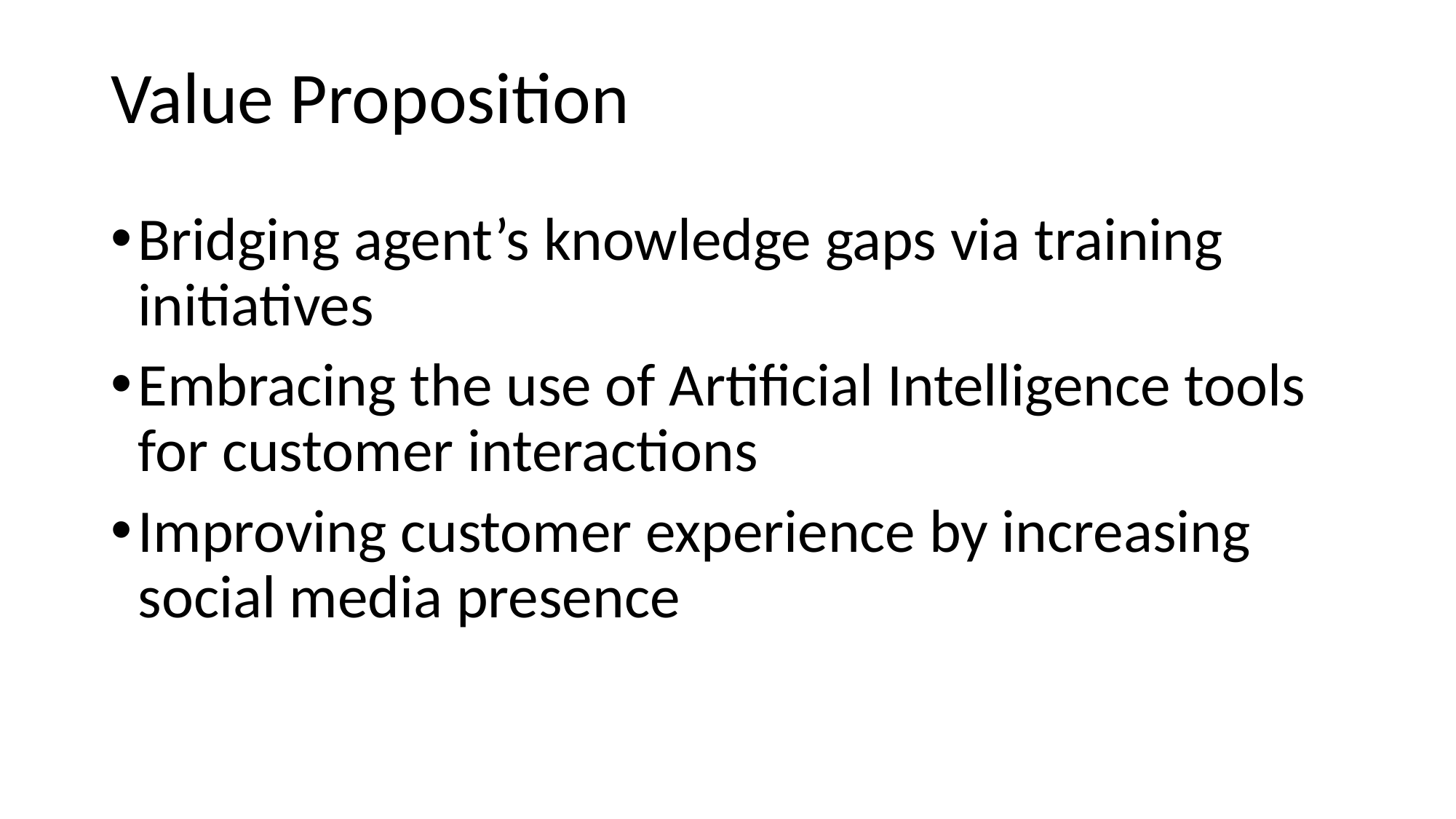

Value Proposition

Bridging agent’s knowledge gaps via training initiatives
Embracing the use of Artificial Intelligence tools for customer interactions
Improving customer experience by increasing social media presence